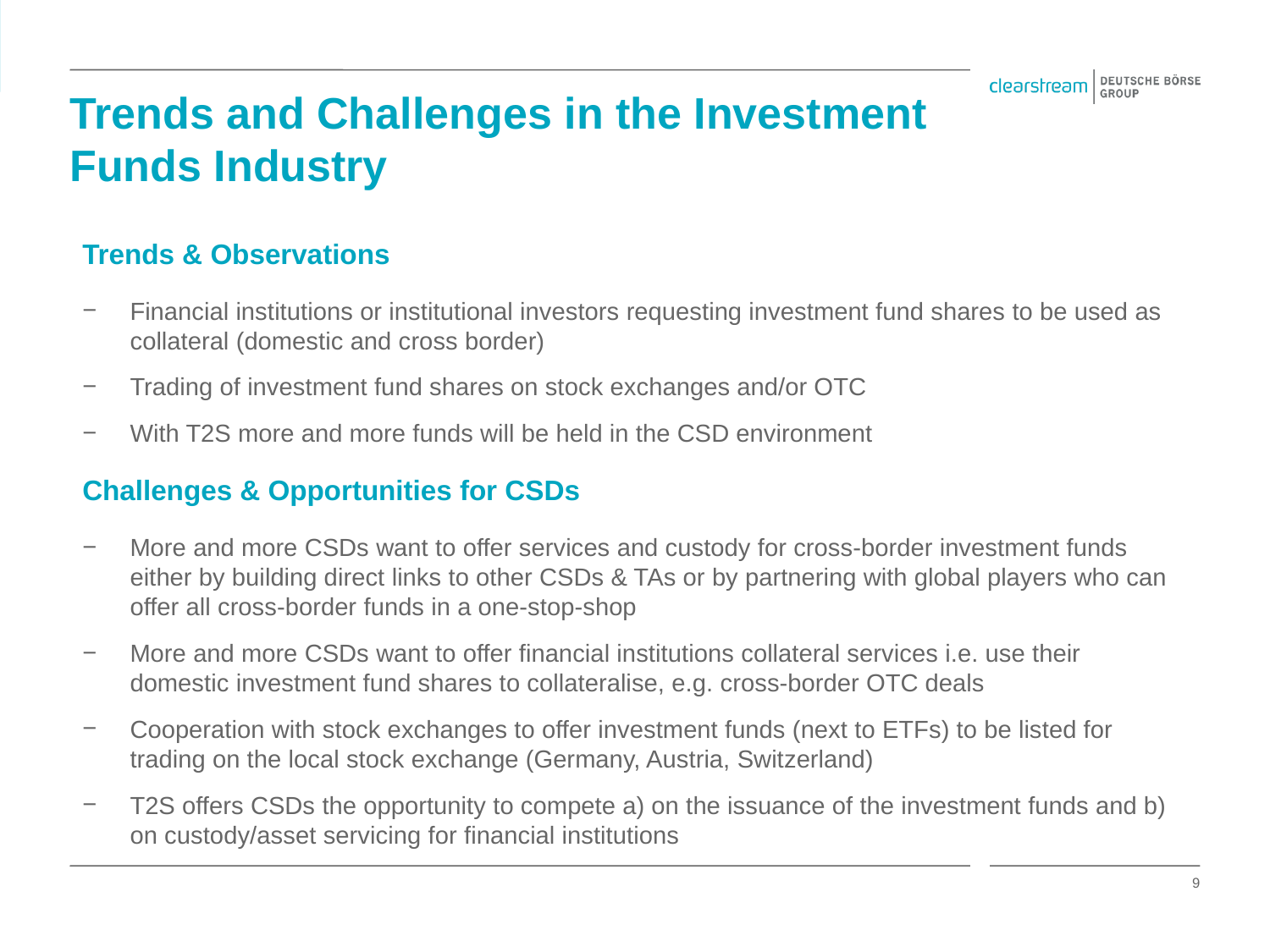

# Trends and Challenges in the Investment Funds Industry
Trends & Observations

Financial institutions or institutional investors requesting investment fund shares to be used as collateral (domestic and cross border)

Trading of investment fund shares on stock exchanges and/or OTC

With T2S more and more funds will be held in the CSD environment

Challenges & Opportunities for CSDs

More and more CSDs want to offer services and custody for cross-border investment funds either by building direct links to other CSDs & TAs or by partnering with global players who can offer all cross-border funds in a one-stop-shop

More and more CSDs want to offer financial institutions collateral services i.e. use their domestic investment fund shares to collateralise, e.g. cross-border OTC deals

Cooperation with stock exchanges to offer investment funds (next to ETFs) to be listed for trading on the local stock exchange (Germany, Austria, Switzerland)

T2S offers CSDs the opportunity to compete a) on the issuance of the investment funds and b) on custody/asset servicing for financial institutions
9